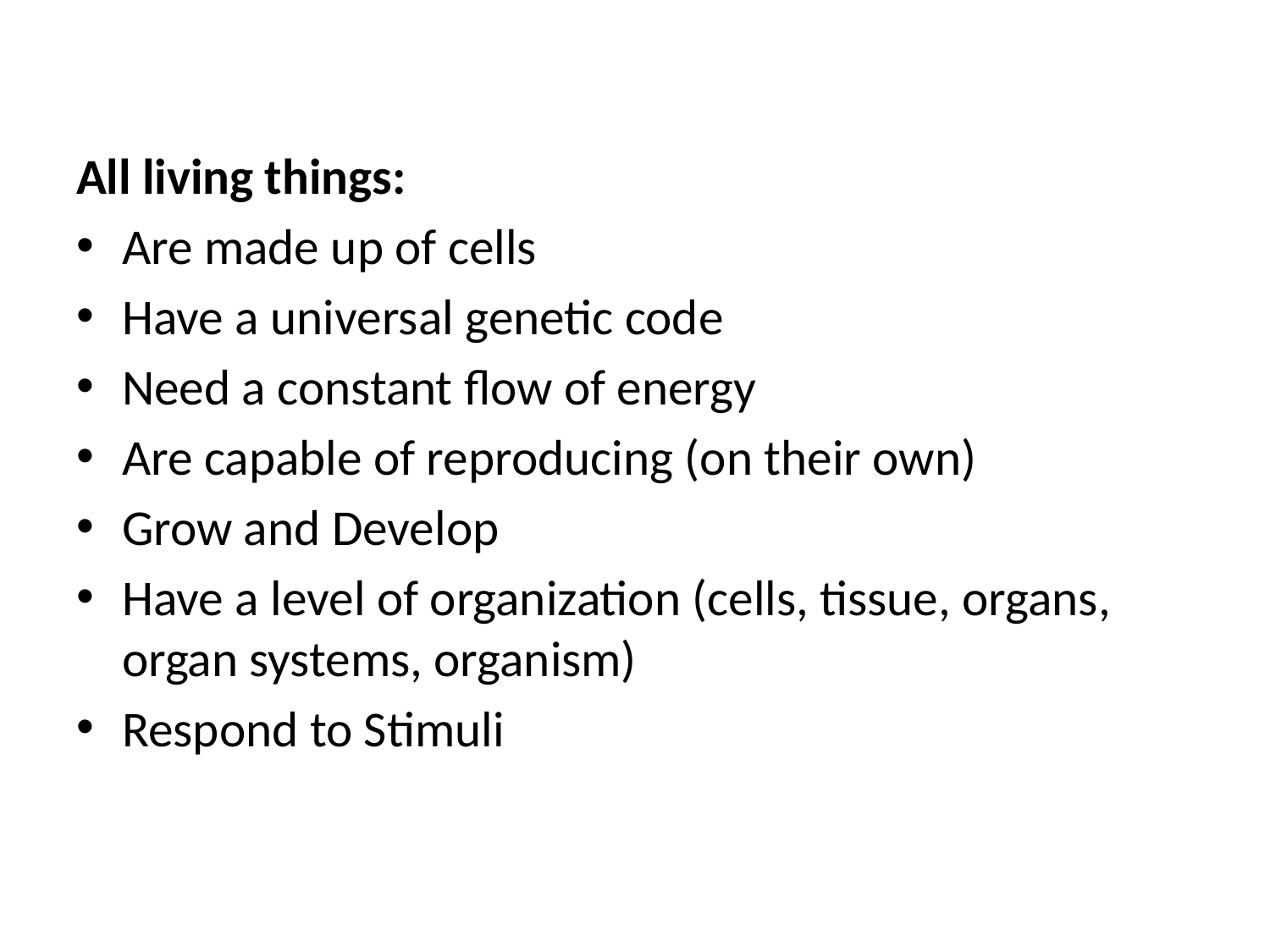

All living things:
Are made up of cells
Have a universal genetic code
Need a constant flow of energy
Are capable of reproducing (on their own)
Grow and Develop
Have a level of organization (cells, tissue, organs, organ systems, organism)
Respond to Stimuli